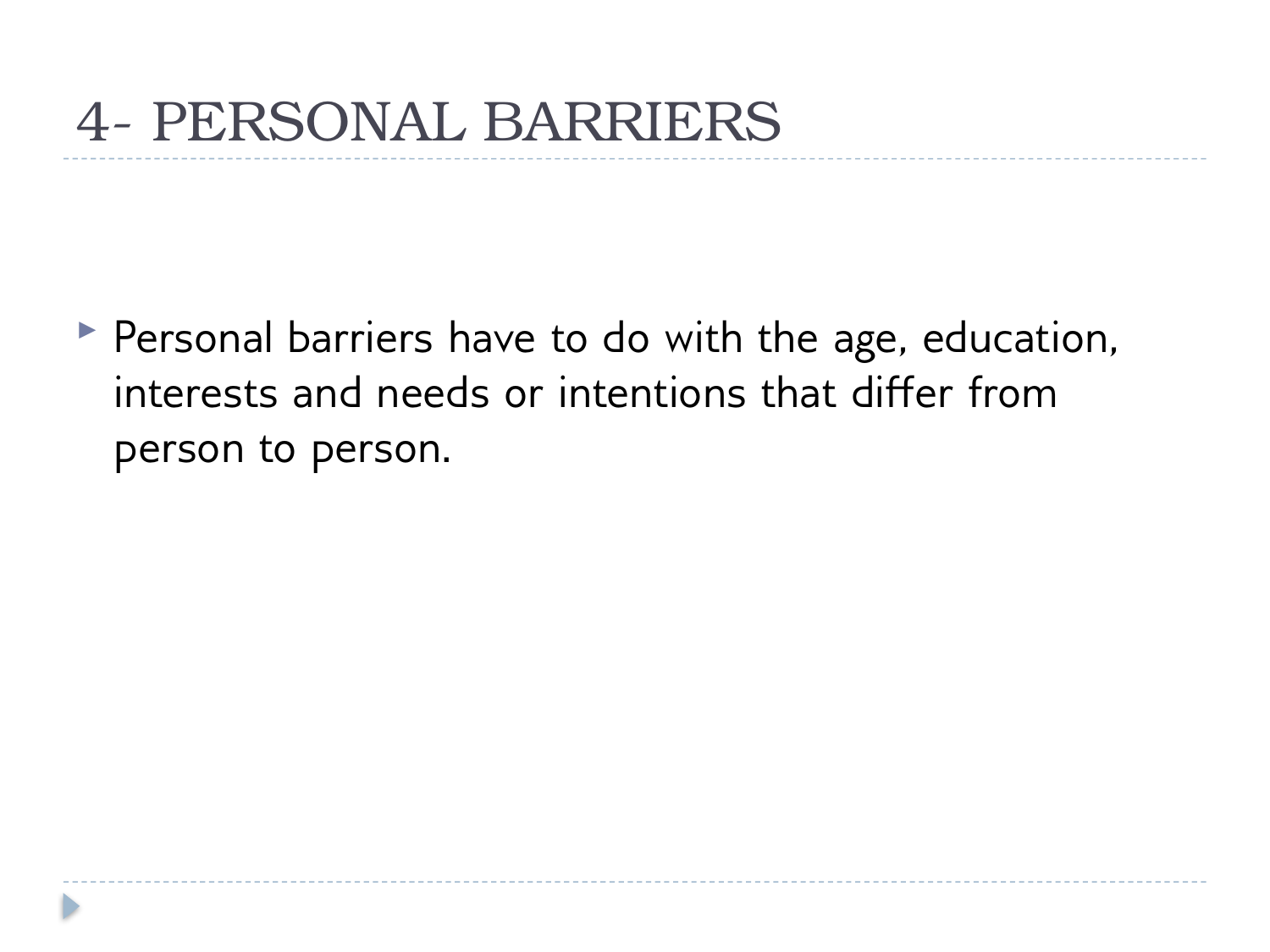

# 4- PERSONAL BARRIERS

Personal barriers have to do with the age, education, interests and needs or intentions that differ from person to person.